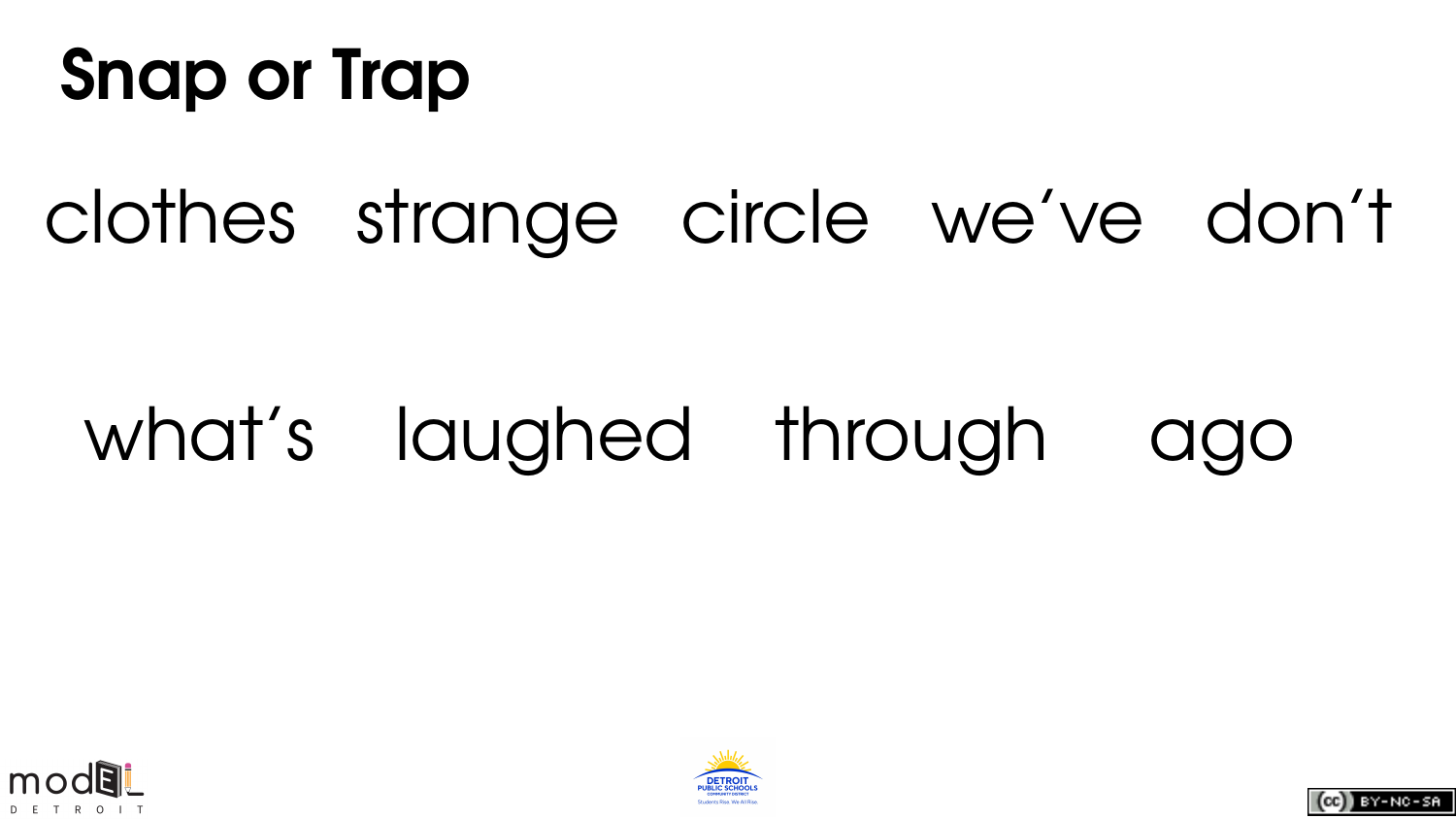

# Snap or Trap
clothes   strange   circle   we’ve   don’t

 what’s    laughed    through     ago